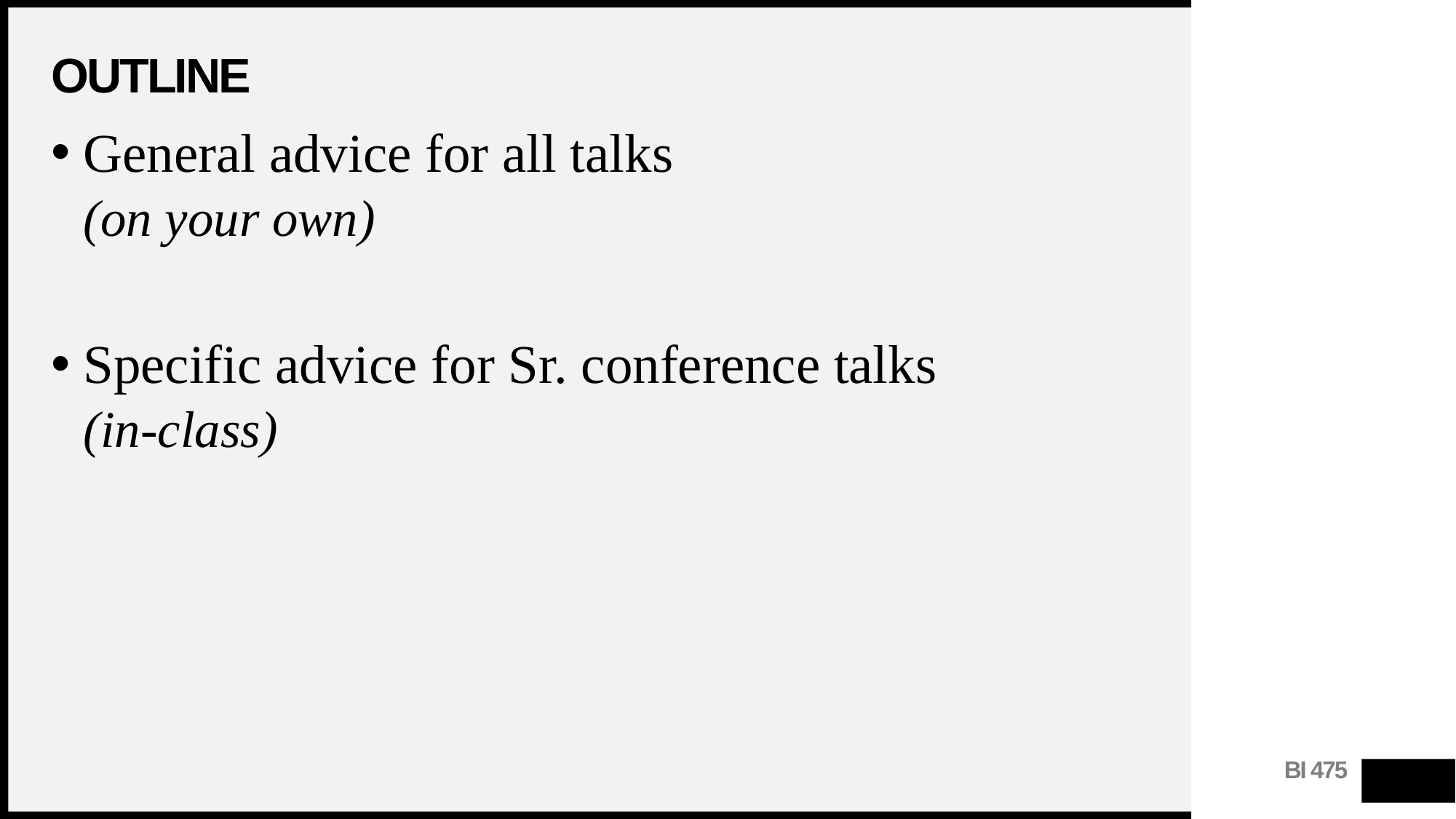

# Outline
General advice for all talks
(on your own)

Specific advice for Sr. conference talks
(in-class)